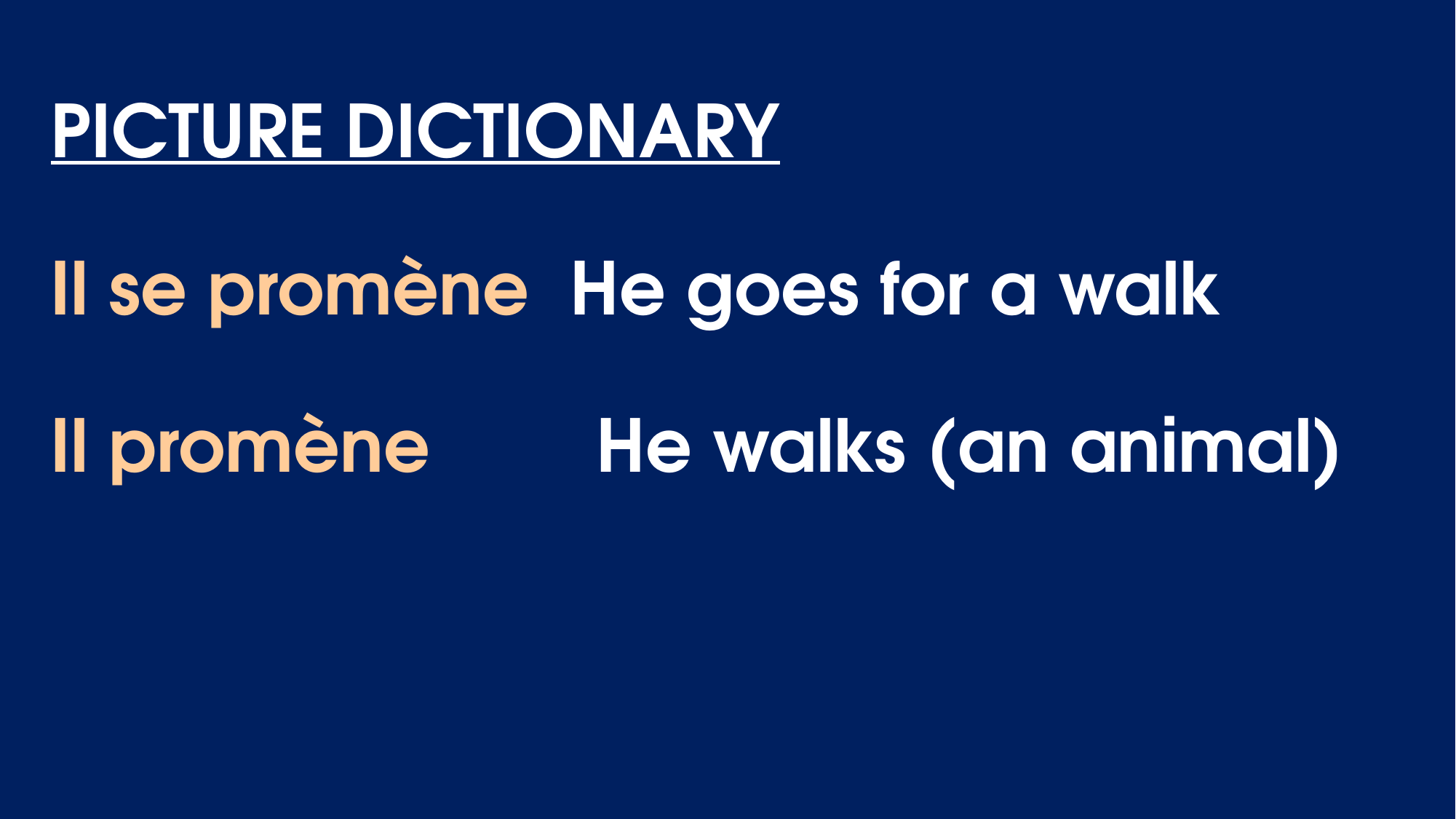

# PICTURE DICTIONARY Il se promène  He goes for a walk Il promène		He walks (an animal)